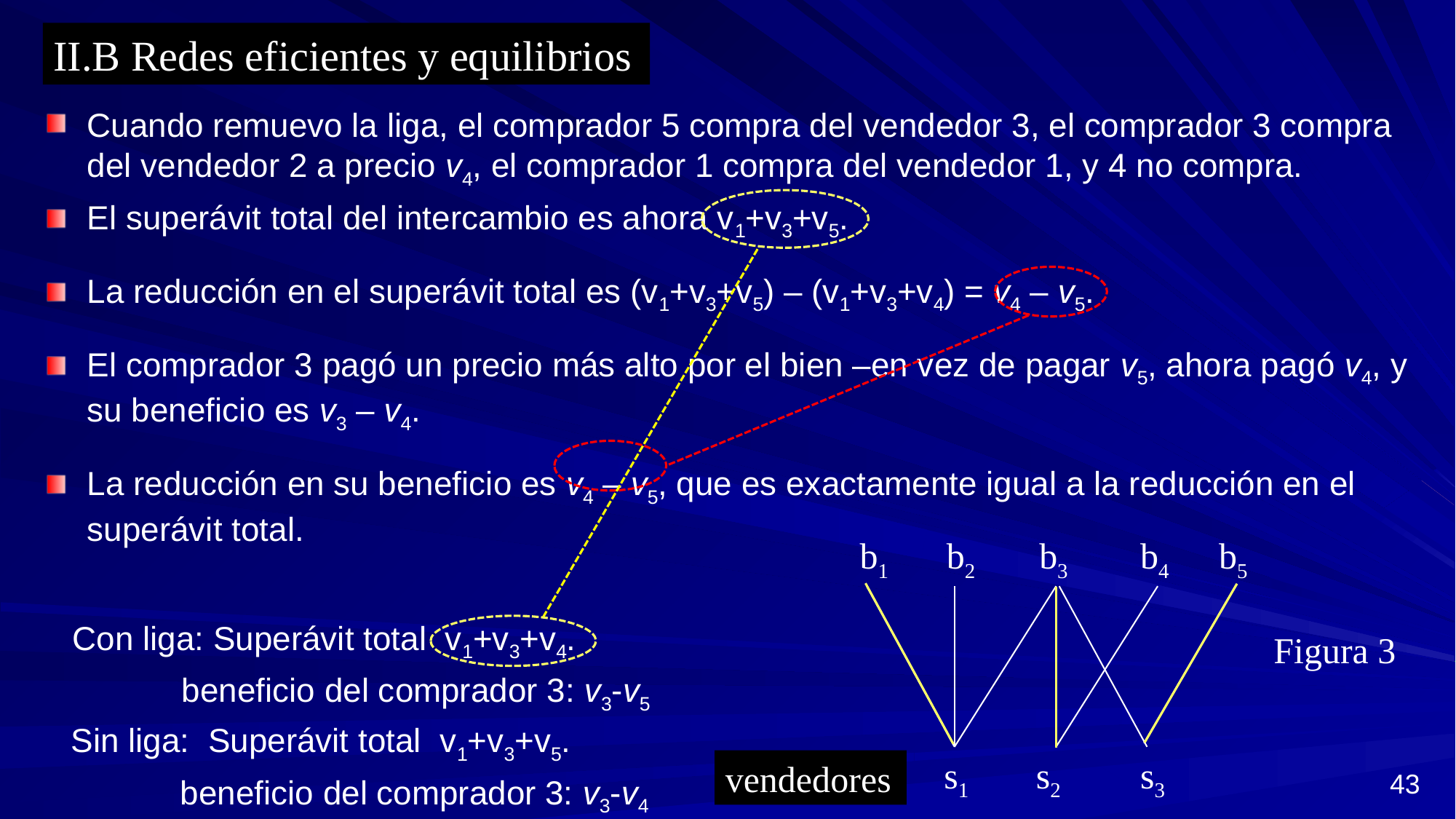

II.B Redes eficientes y equilibrios
Cuando remuevo la liga, el comprador 5 compra del vendedor 3, el comprador 3 compra del vendedor 2 a precio v4, el comprador 1 compra del vendedor 1, y 4 no compra.
El superávit total del intercambio es ahora v1+v3+v5.

La reducción en el superávit total es (v1+v3+v5) – (v1+v3+v4) = v4 – v5.

El comprador 3 pagó un precio más alto por el bien –en vez de pagar v5, ahora pagó v4, y su beneficio es v3 – v4.

La reducción en su beneficio es v4 – v5, que es exactamente igual a la reducción en el superávit total.

b5
b1
b2
b3
b4
Con liga: Superávit total  v1+v3+v4.
	beneficio del comprador 3: v3-v5

Figura 3
Sin liga:  Superávit total  v1+v3+v5.
	beneficio del comprador 3: v3-v4

s1
s2
s3
vendedores
43